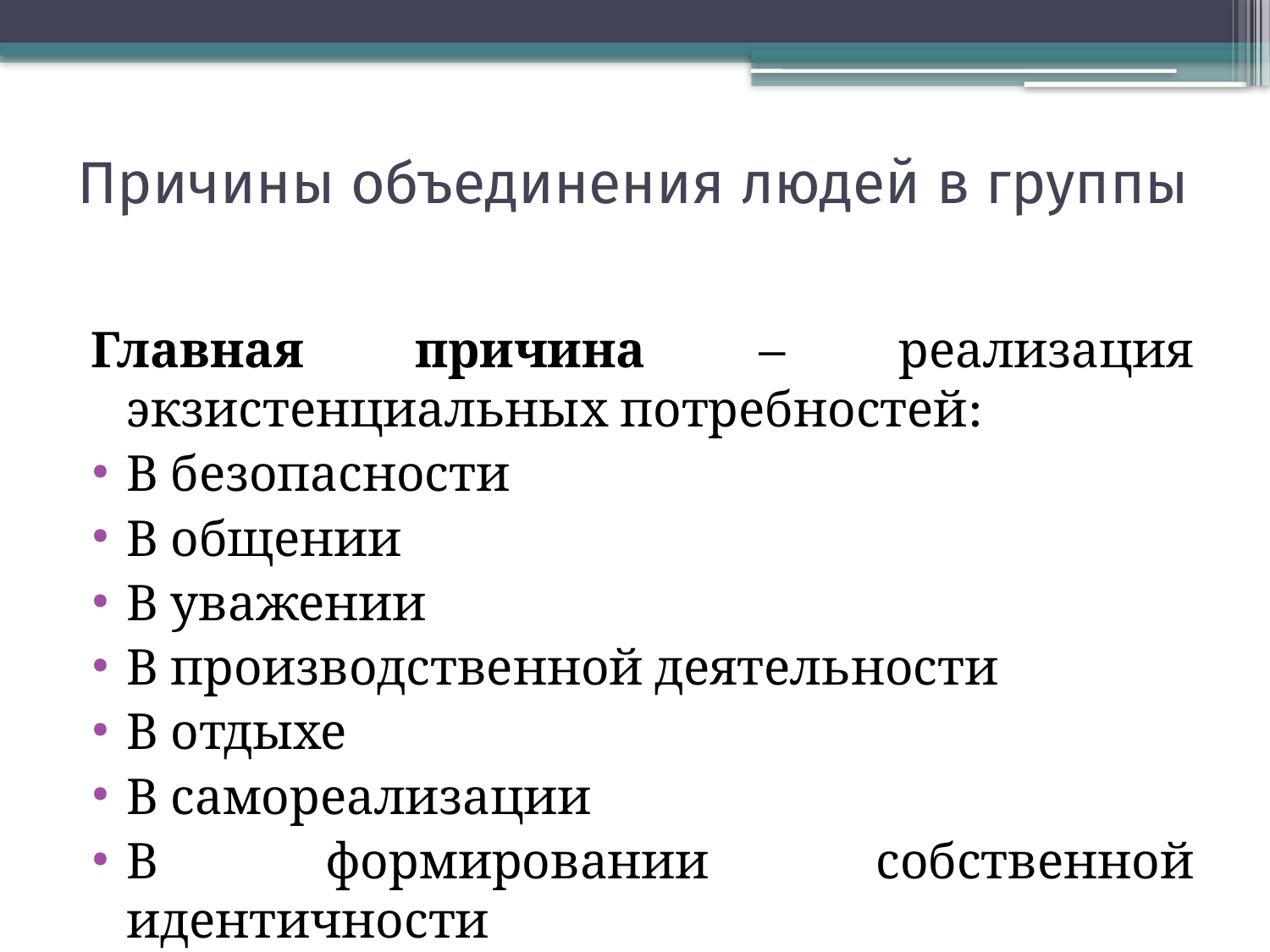

# Причины объединения людей в группы
Главная причина – реализация экзистенциальных потребностей:
В безопасности
В общении
В уважении
В производственной деятельности
В отдыхе
В самореализации
В формировании собственной идентичности